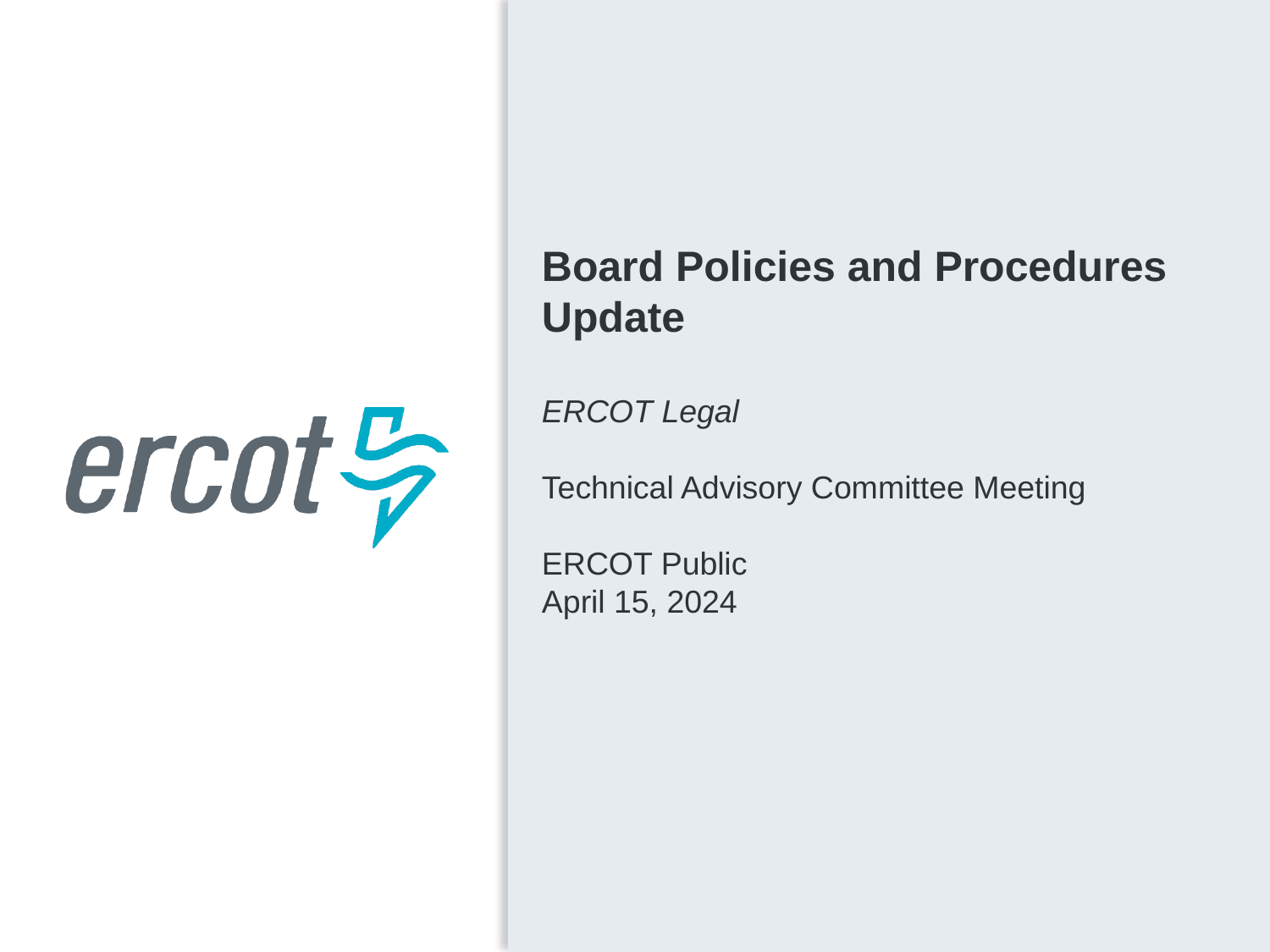

Board Policies and Procedures Update

ERCOT Legal

Technical Advisory Committee Meeting

ERCOT Public
April 15, 2024